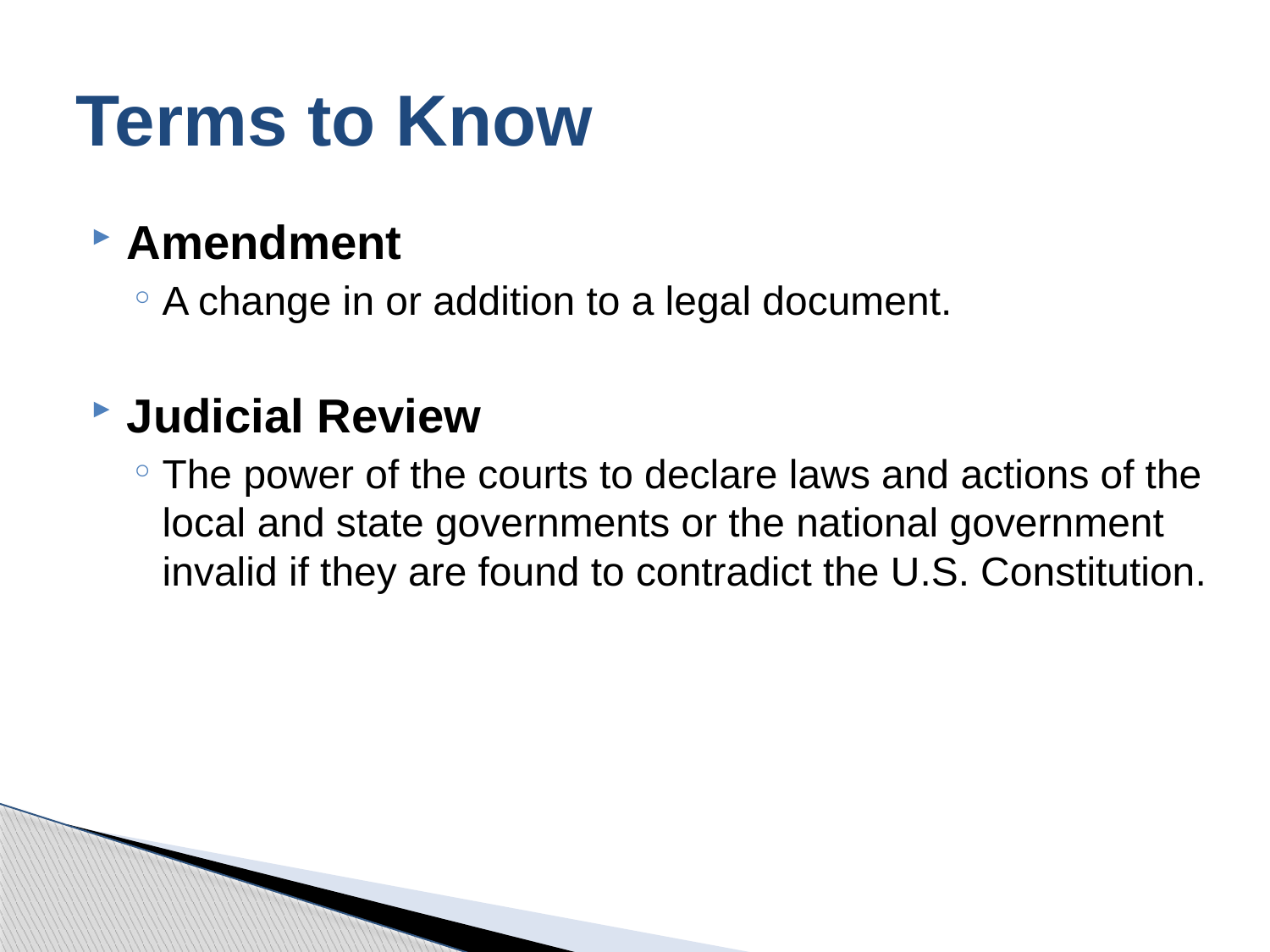

# Terms to Know
Amendment
A change in or addition to a legal document.

Judicial Review
The power of the courts to declare laws and actions of the local and state governments or the national government invalid if they are found to contradict the U.S. Constitution.